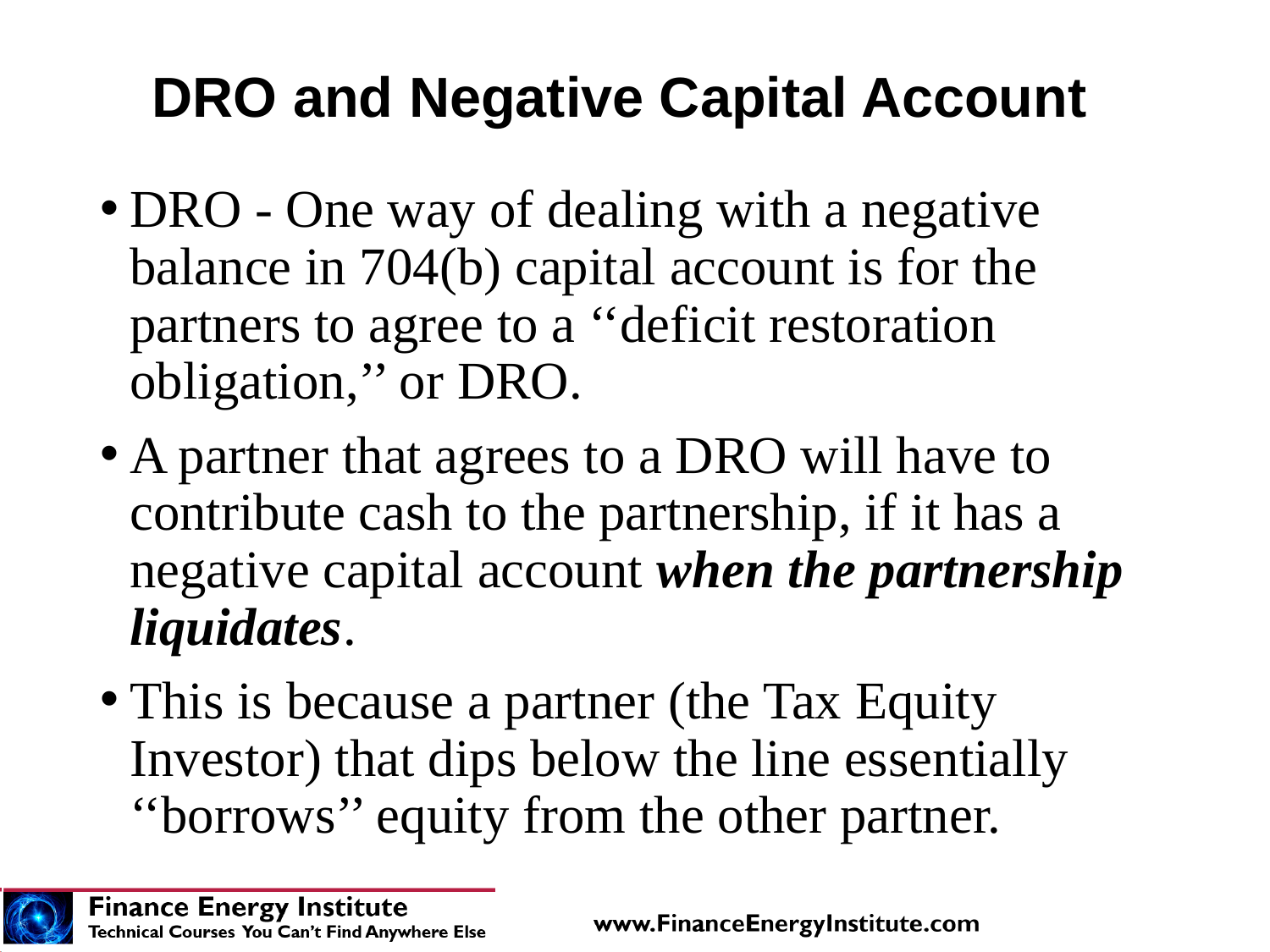

# DRO and Negative Capital Account
DRO - One way of dealing with a negative balance in 704(b) capital account is for the partners to agree to a ‘‘deficit restoration obligation,’’ or DRO.
A partner that agrees to a DRO will have to contribute cash to the partnership, if it has a negative capital account when the partnership liquidates.
This is because a partner (the Tax Equity Investor) that dips below the line essentially ‘‘borrows’’ equity from the other partner.